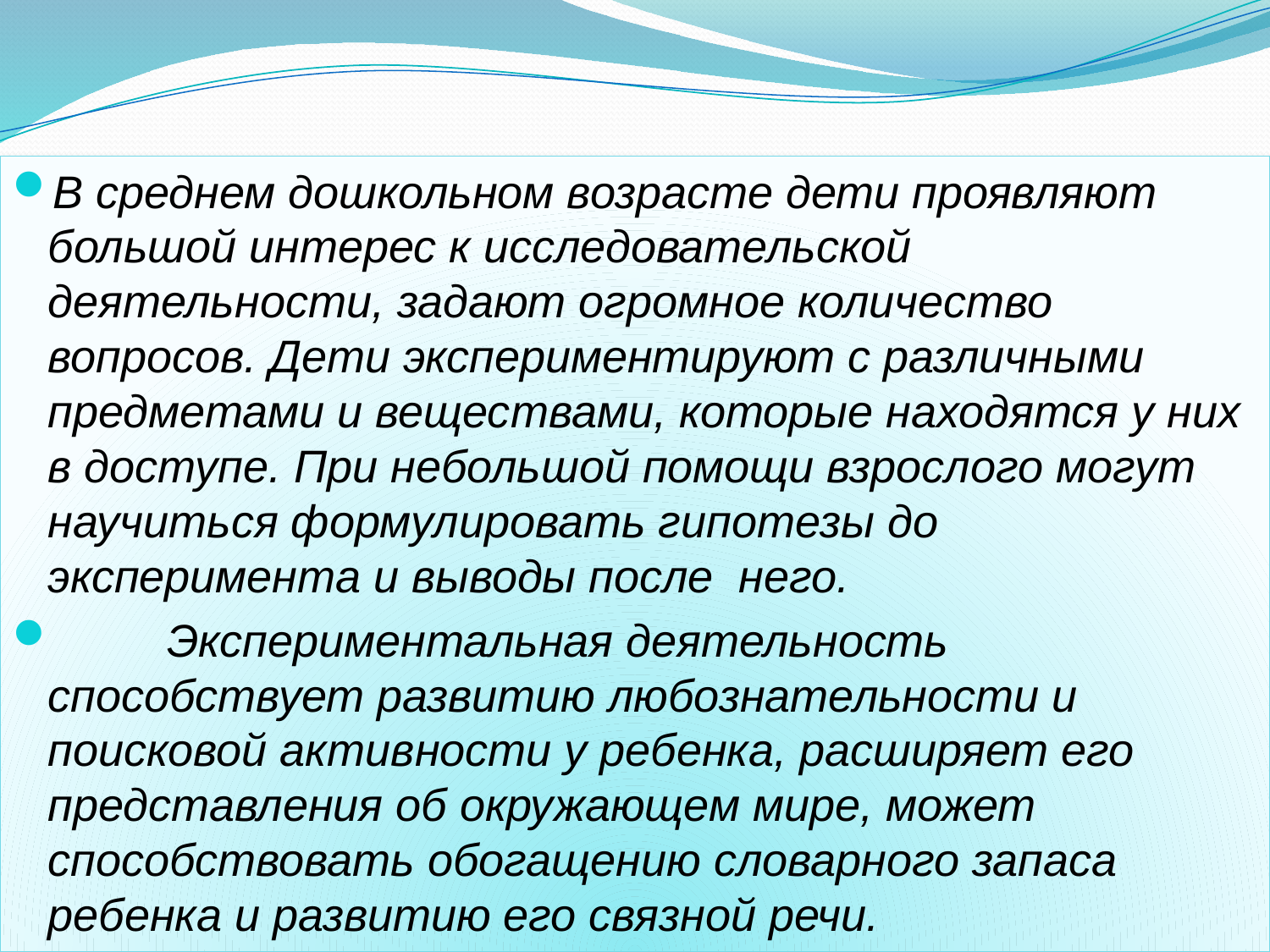

В среднем дошкольном возрасте дети проявляют большой интерес к исследовательской деятельности, задают огромное количество вопросов. Дети экспериментируют с различными предметами и веществами, которые находятся у них в доступе. При небольшой помощи взрослого могут научиться формулировать гипотезы до эксперимента и выводы после  него.
         Экспериментальная деятельность способствует развитию любознательности и поисковой активности у ребенка, расширяет его представления об окружающем мире, может способствовать обогащению словарного запаса ребенка и развитию его связной речи.